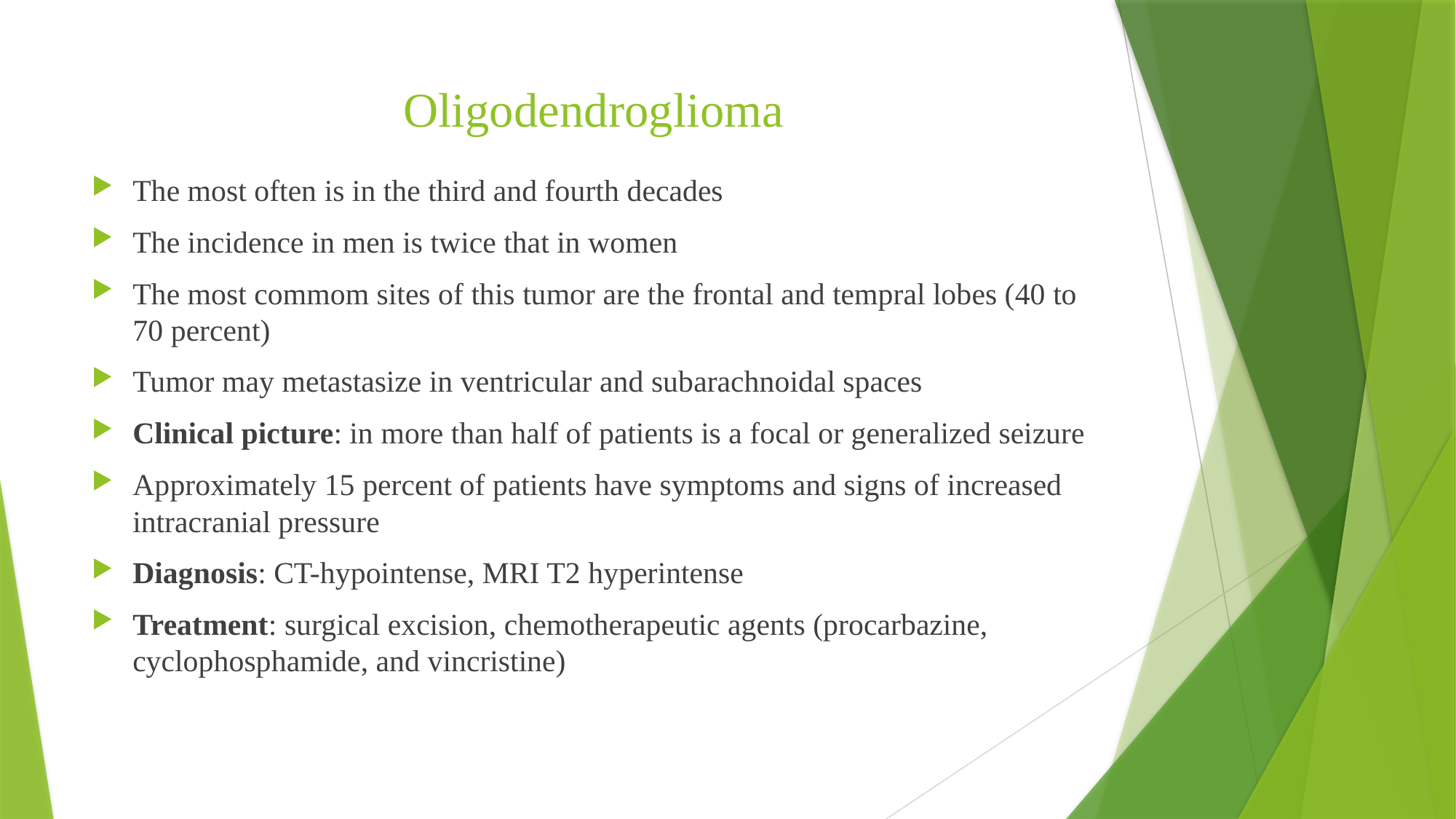

# Oligodendroglioma
The most often is in the third and fourth decades
The incidence in men is twice that in women
The most commom sites of this tumor are the frontal and tempral lobes (40 to 70 percent)
Tumor may metastasize in ventricular and subarachnoidal spaces
Clinical picture: in more than half of patients is a focal or generalized seizure
Approximately 15 percent of patients have symptoms and signs of increased intracranial pressure
Diagnosis: CT-hypointense, MRI T2 hyperintense
Treatment: surgical excision, chemotherapeutic agents (procarbazine, cyclophosphamide, and vincristine)